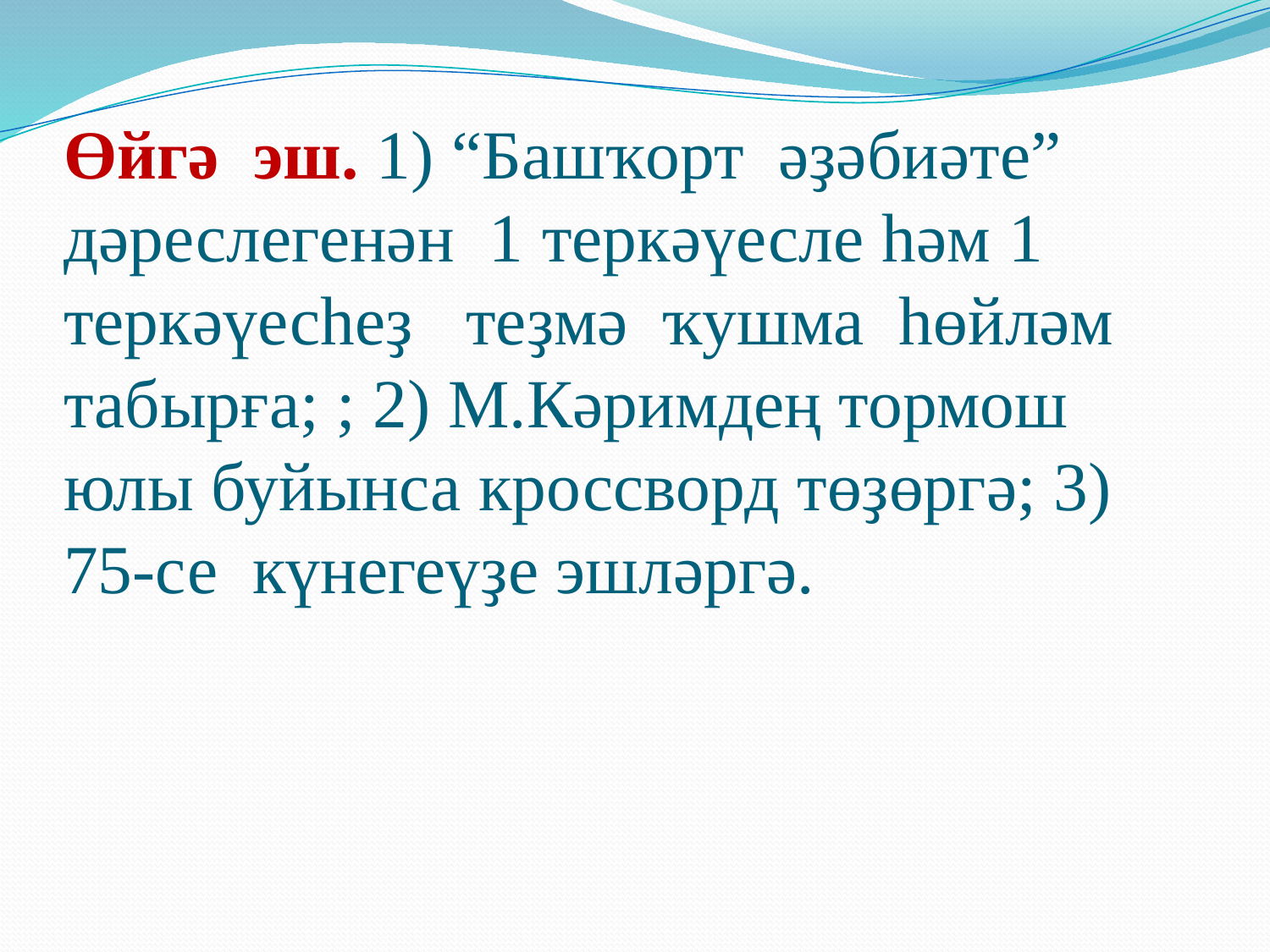

# Өйгә  эш. 1) “Башҡорт  әҙәбиәте” дәреслегенән  1 теркәүесле һәм 1 теркәүесһеҙ   теҙмә  ҡушма  һөйләм  табырға; ; 2) М.Кәримдең тормош юлы буйынса кроссворд төҙөргә; 3) 75-се  күнегеүҙе эшләргә.